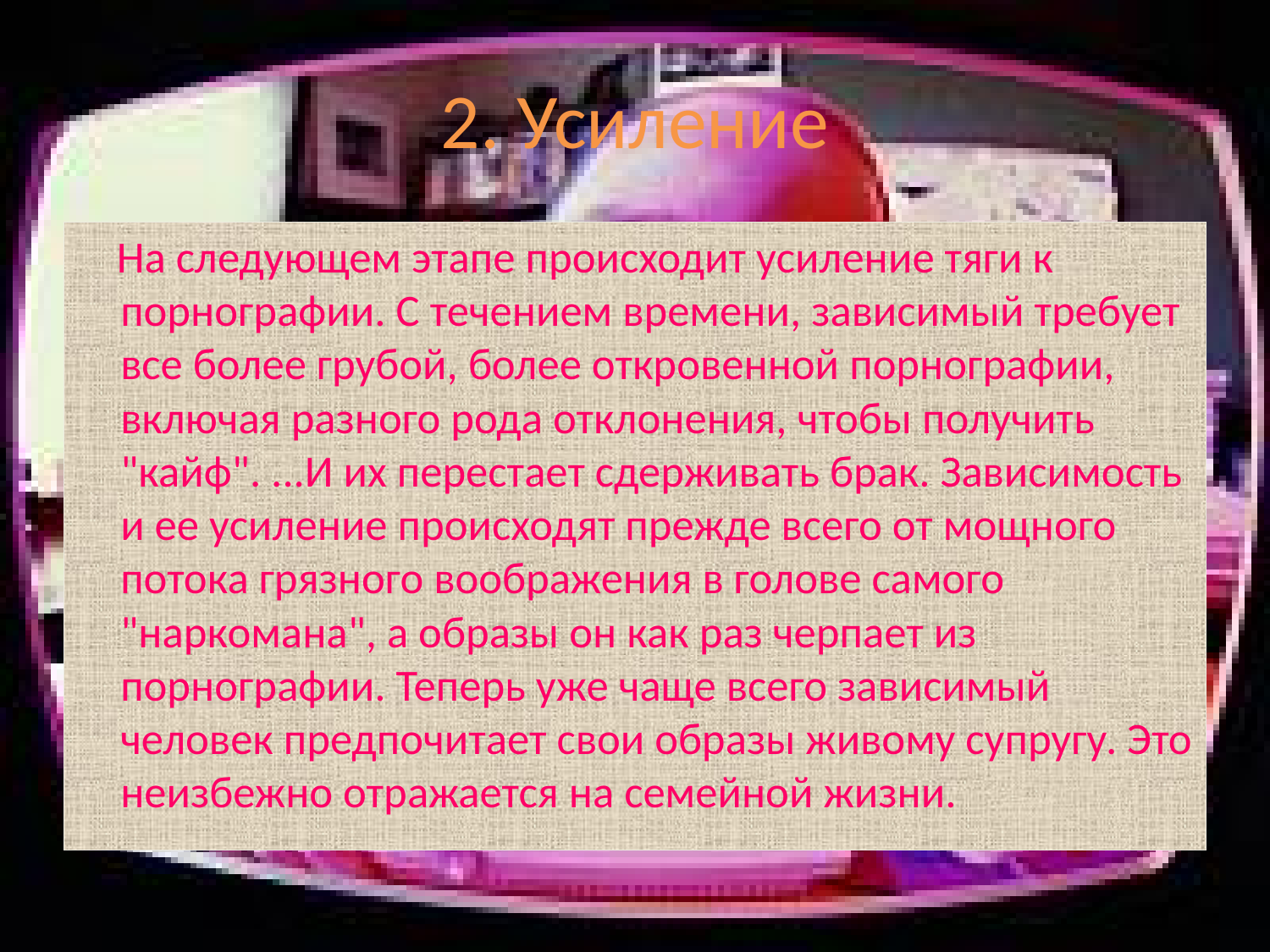

# 2. Усиление
    На следующем этапе происходит усиление тяги к порнографии. С течением времени, зависимый требует все более грубой, более откровенной порнографии, включая разного рода отклонения, чтобы получить "кайф". ...И их перестает сдерживать брак. Зависимость и ее усиление происходят прежде всего от мощного потока грязного воображения в голове самого "наркомана", а образы он как раз черпает из порнографии. Теперь уже чаще всего зависимый человек предпочитает свои образы живому супругу. Это неизбежно отражается на семейной жизни.